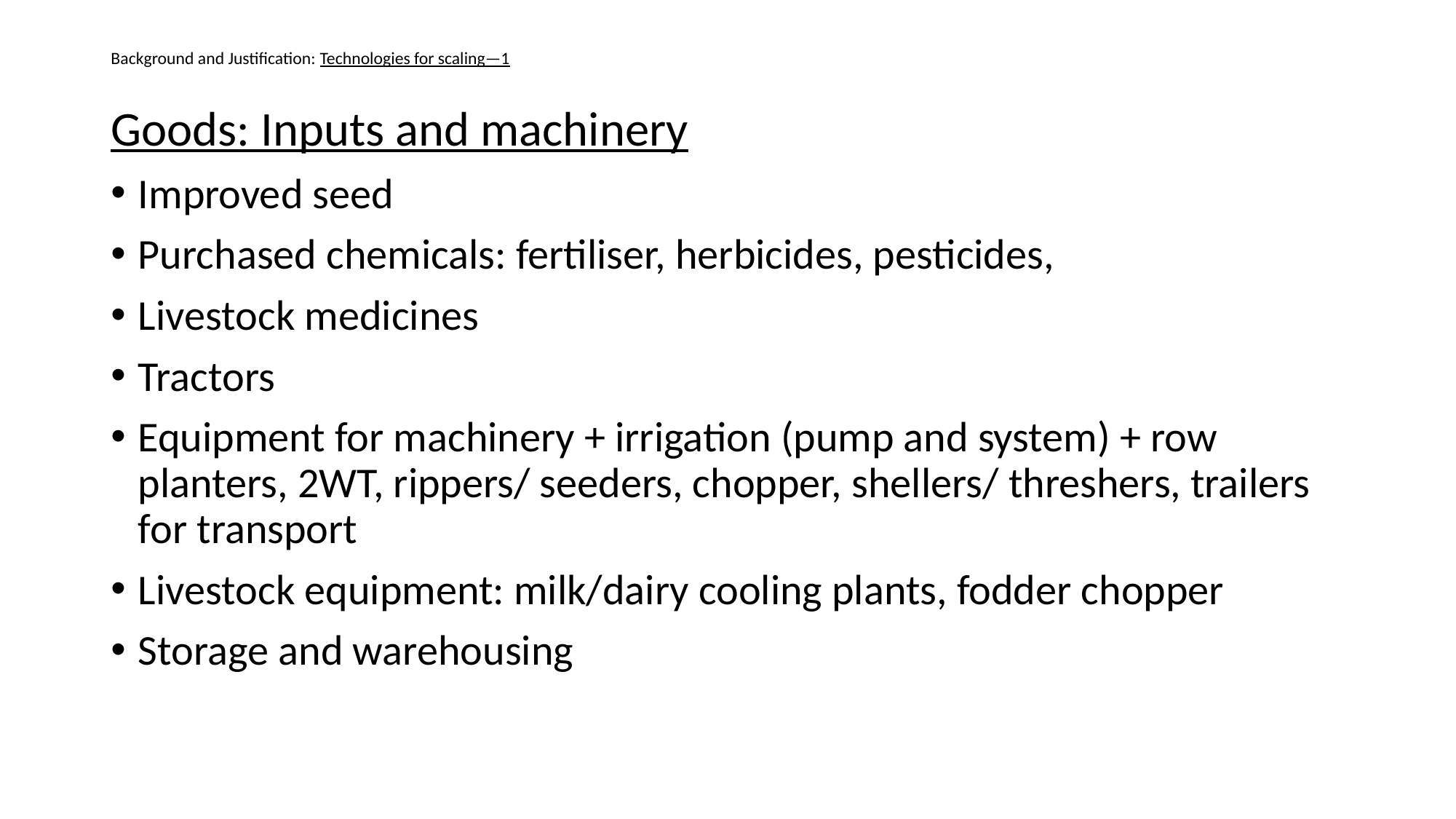

# Background and Justification: Technologies for scaling—1
Goods: Inputs and machinery
Improved seed
Purchased chemicals: fertiliser, herbicides, pesticides,
Livestock medicines
Tractors
Equipment for machinery + irrigation (pump and system) + row planters, 2WT, rippers/ seeders, chopper, shellers/ threshers, trailers for transport
Livestock equipment: milk/dairy cooling plants, fodder chopper
Storage and warehousing